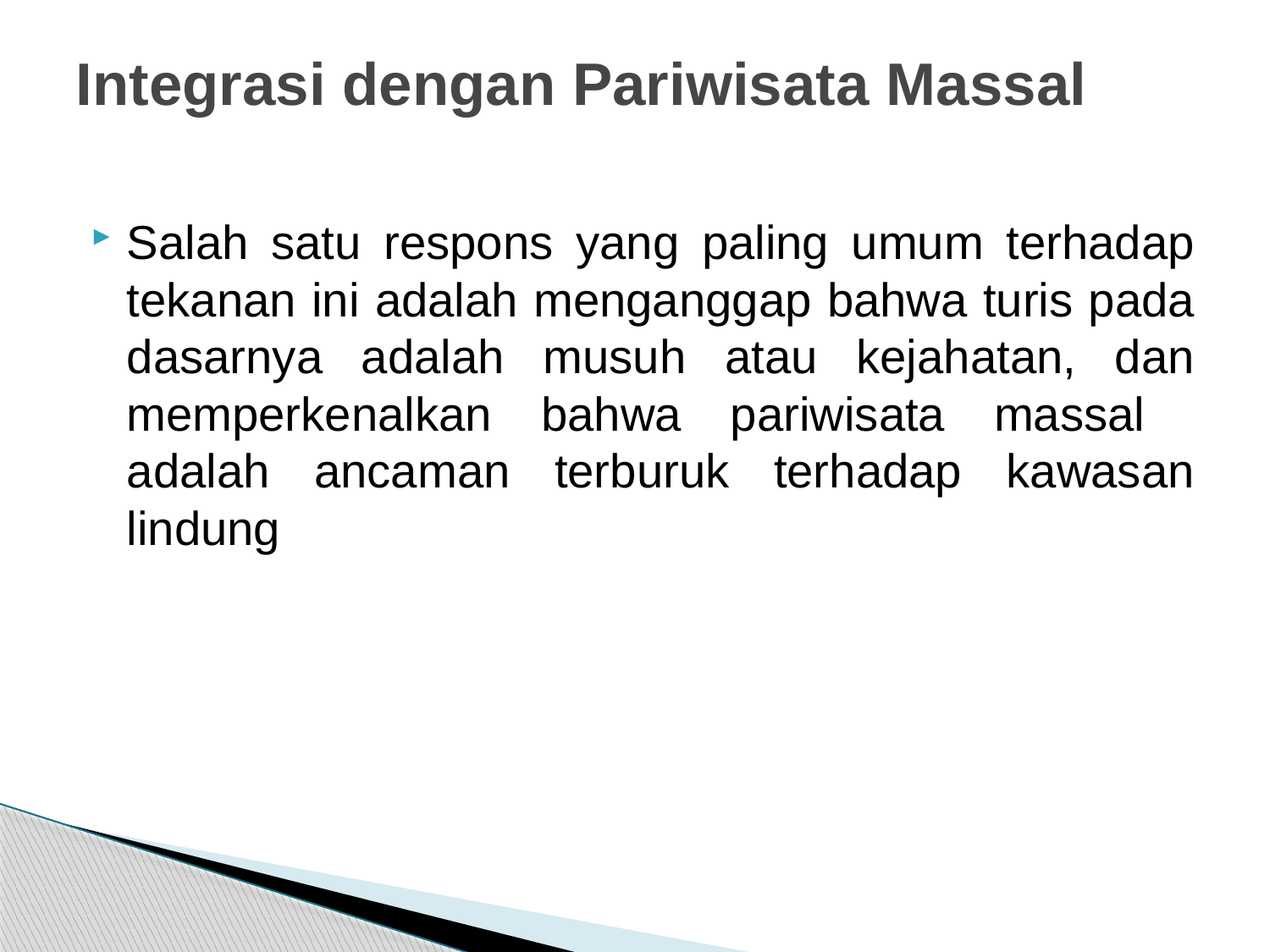

# Integrasi dengan Pariwisata Massal
Salah satu respons yang paling umum terhadap tekanan ini adalah menganggap bahwa turis pada dasarnya adalah musuh atau kejahatan, dan memperkenalkan bahwa pariwisata massal  adalah ancaman terburuk terhadap kawasan lindung